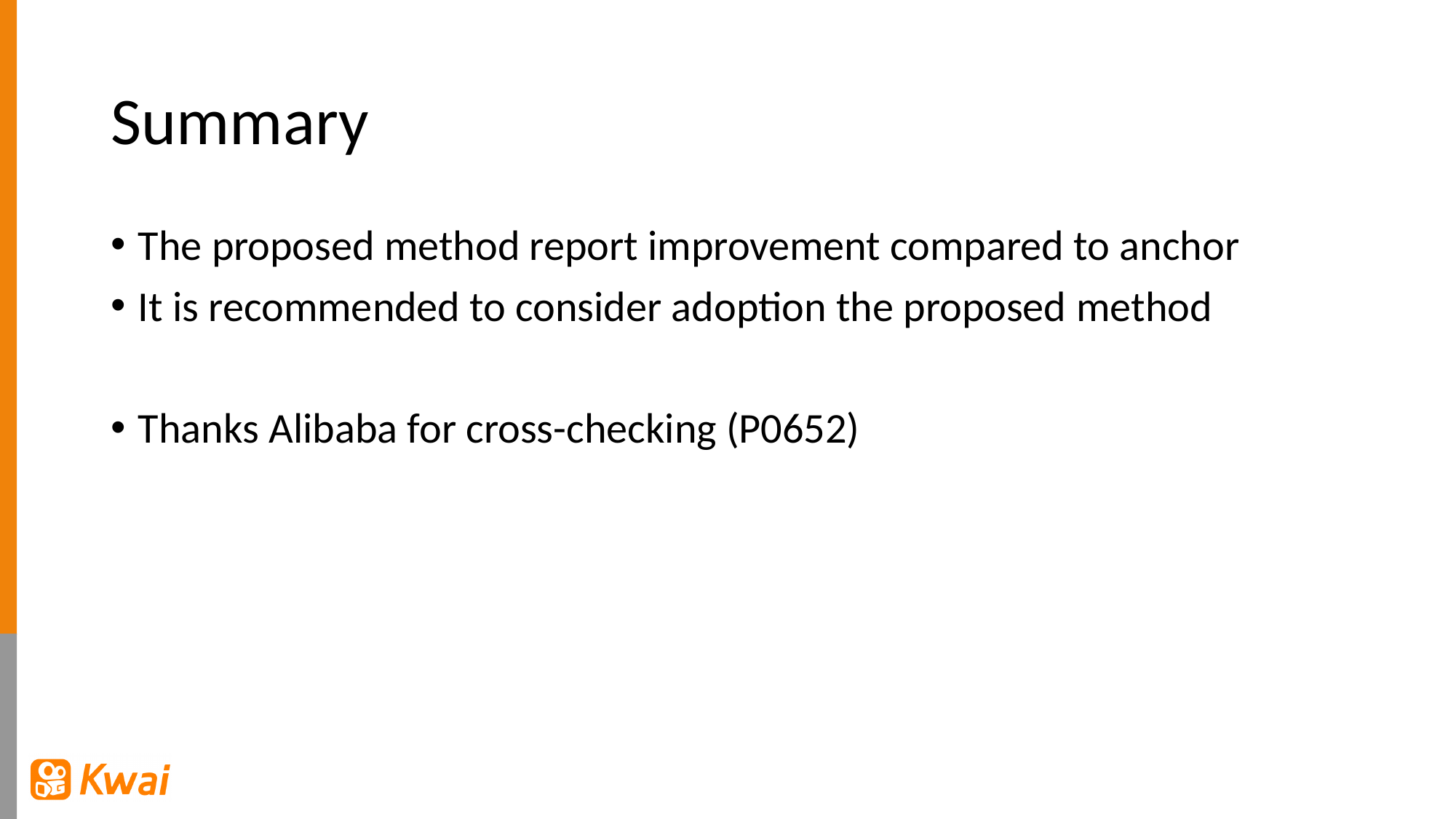

# Summary
The proposed method report improvement compared to anchor
It is recommended to consider adoption the proposed method

Thanks Alibaba for cross-checking (P0652)